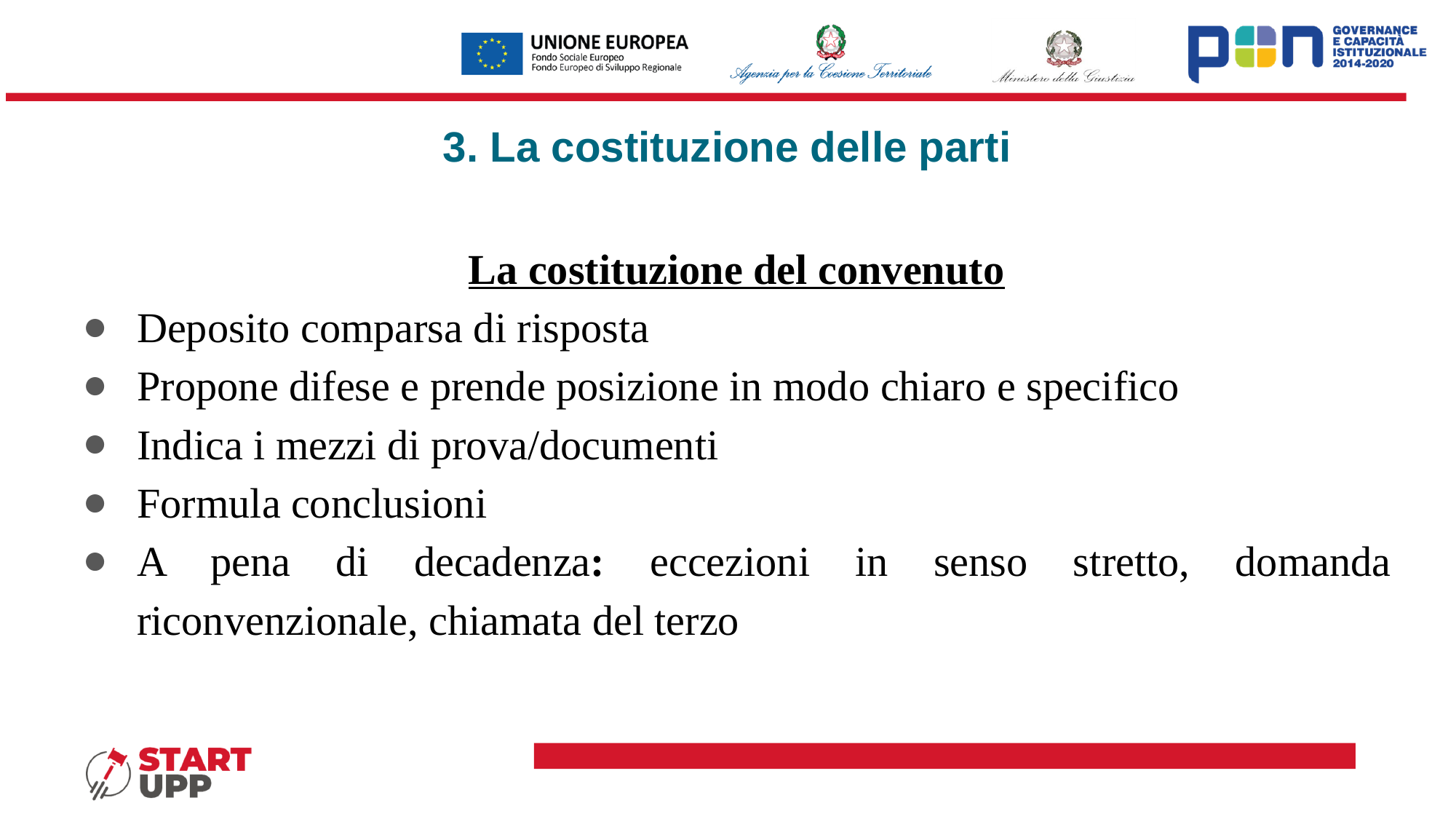

# 3. La costituzione delle parti
La costituzione del convenuto
Deposito comparsa di risposta
Propone difese e prende posizione in modo chiaro e specifico
Indica i mezzi di prova/documenti
Formula conclusioni
A pena di decadenza: eccezioni in senso stretto, domanda riconvenzionale, chiamata del terzo